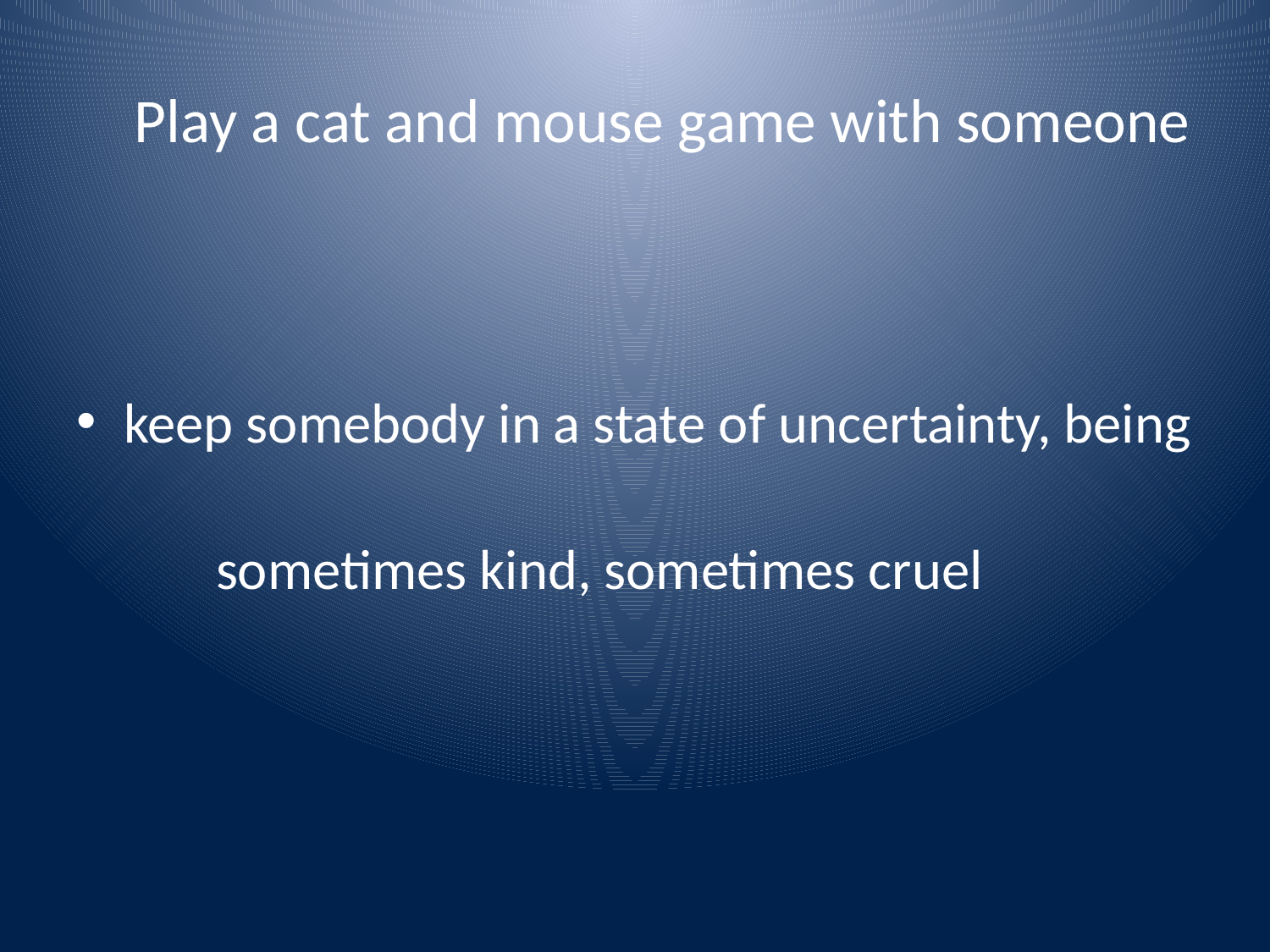

# Play a cat and mouse game with someone

keep somebody in a state of uncertainty, being
           sometimes kind, sometimes cruel